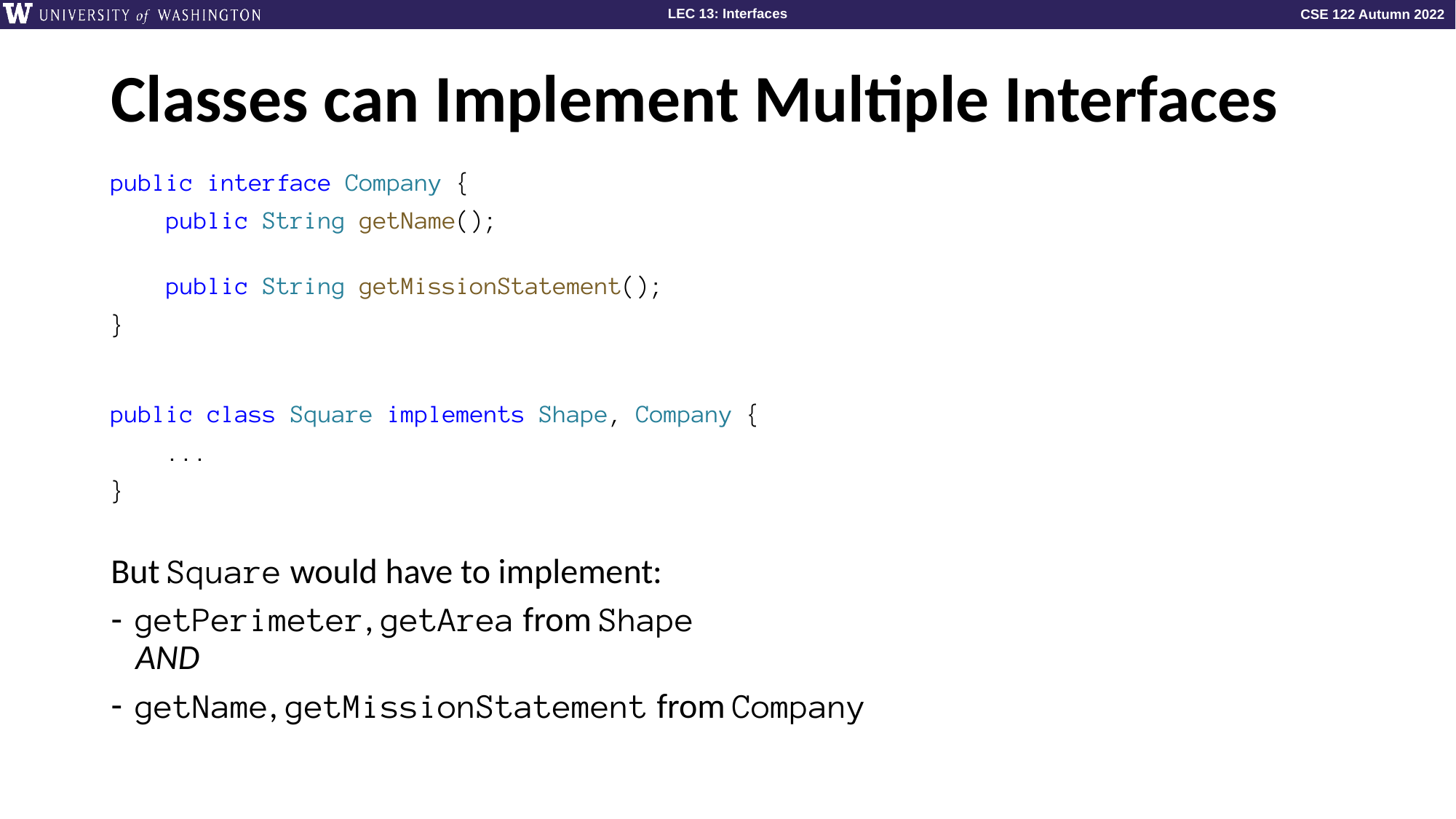

# Classes can Implement Multiple Interfaces
public interface Company {
    public String getName();
    public String getMissionStatement();
}

public class Square implements Shape, Company {
    ...
}

But Square would have to implement:
getPerimeter, getArea from Shape
	AND
getName, getMissionStatement from Company